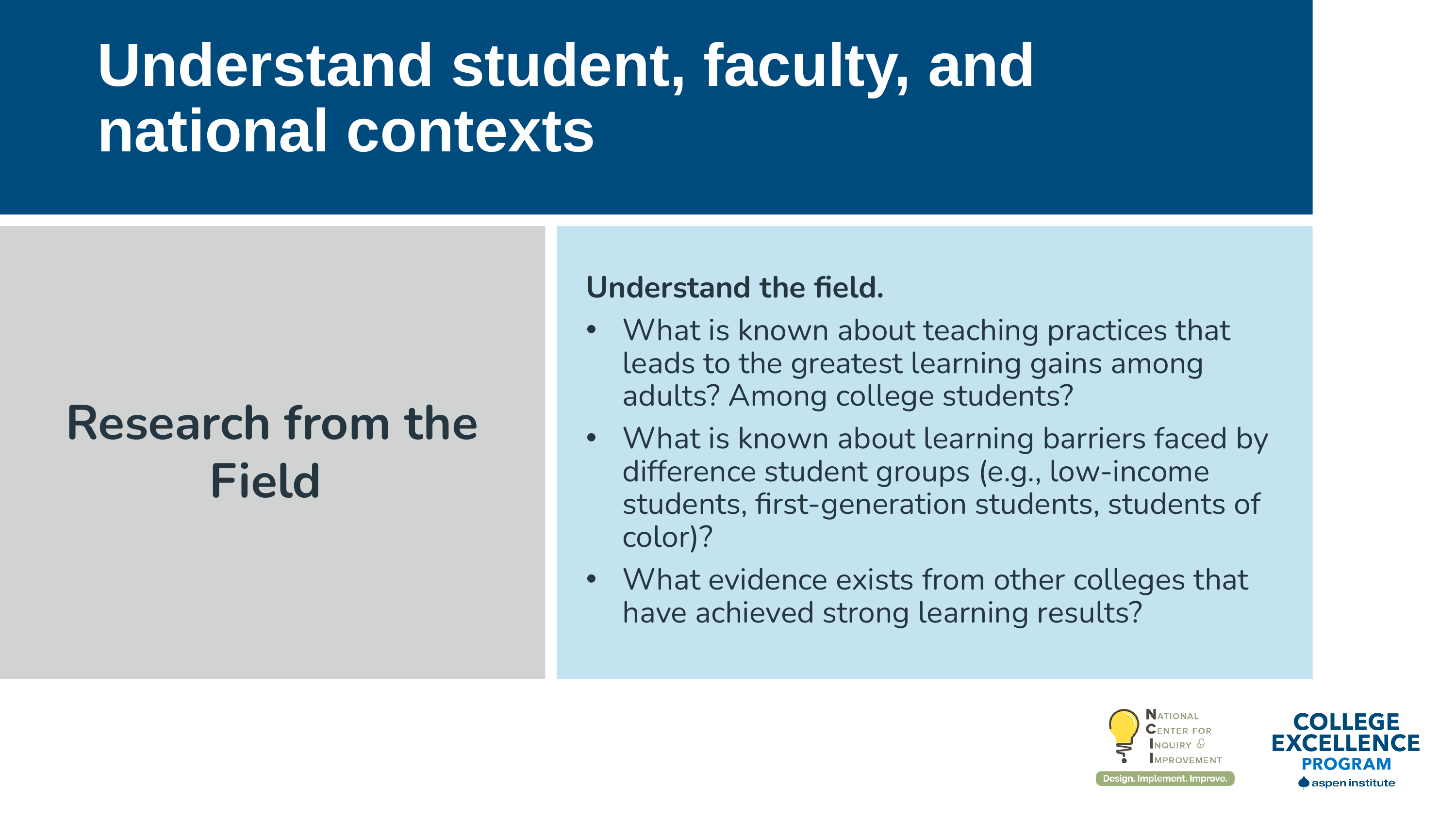

Understand student, faculty, and national contexts
Understand the field.
What is known about teaching practices that leads to the greatest learning gains among adults? Among college students?
What is known about learning barriers faced by difference student groups (e.g., low-income students, first-generation students, students of color)?
What evidence exists from other colleges that have achieved strong learning results?
Research from the Field